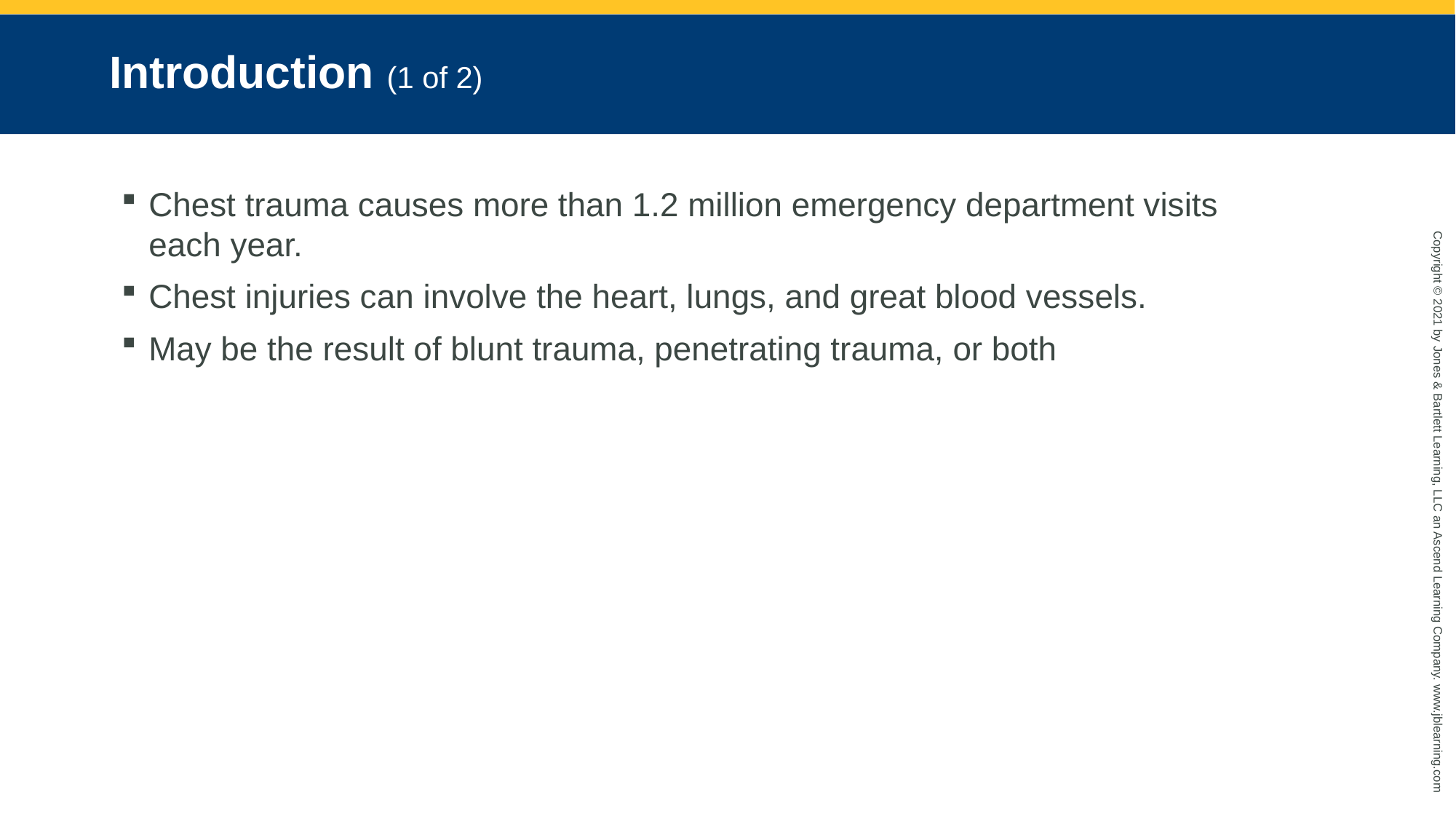

# Introduction (1 of 2)
Chest trauma causes more than 1.2 million emergency department visits each year.
Chest injuries can involve the heart, lungs, and great blood vessels.
May be the result of blunt trauma, penetrating trauma, or both